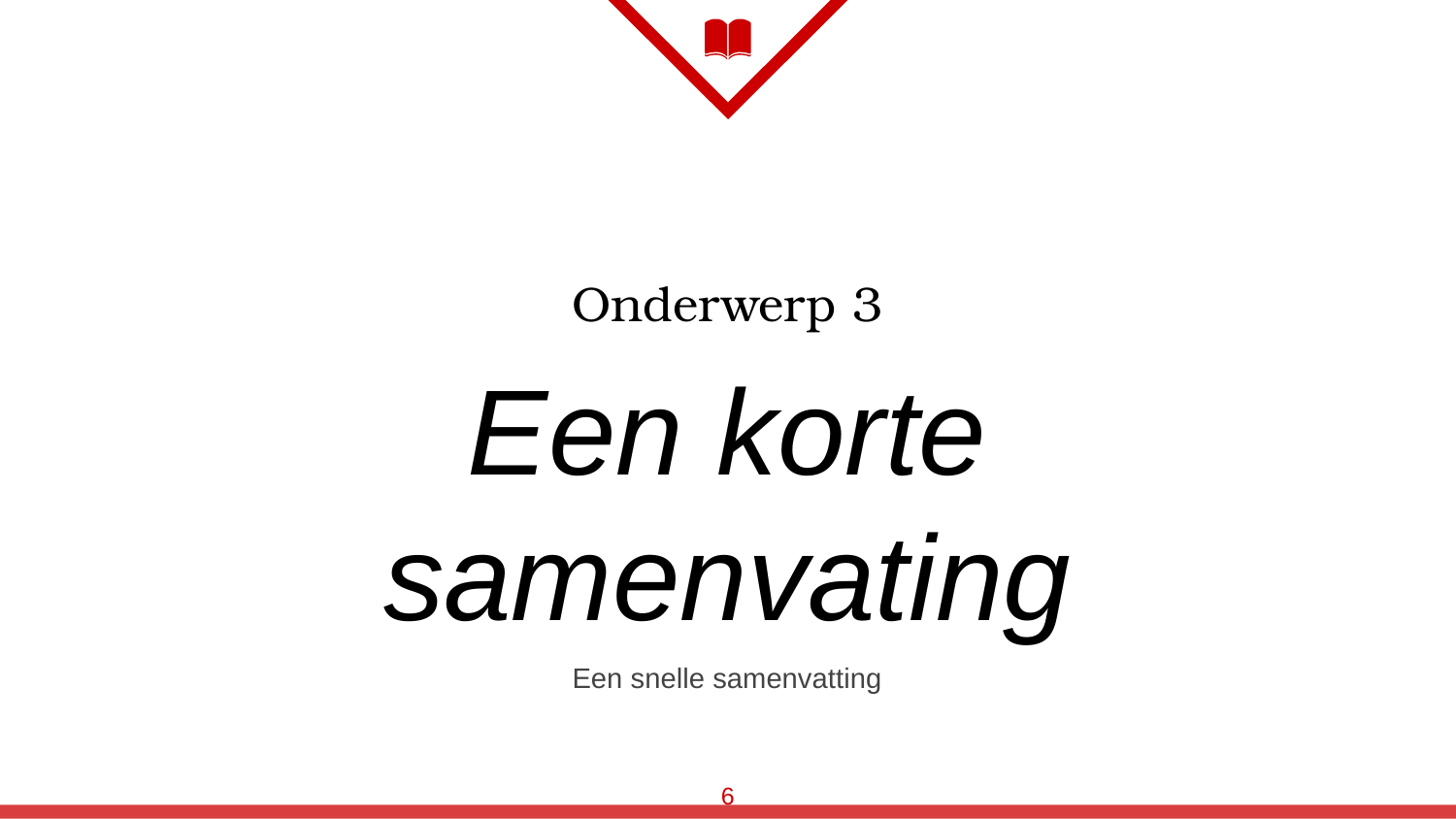

Onderwerp 3
Een korte samenvating
Een snelle samenvatting
6